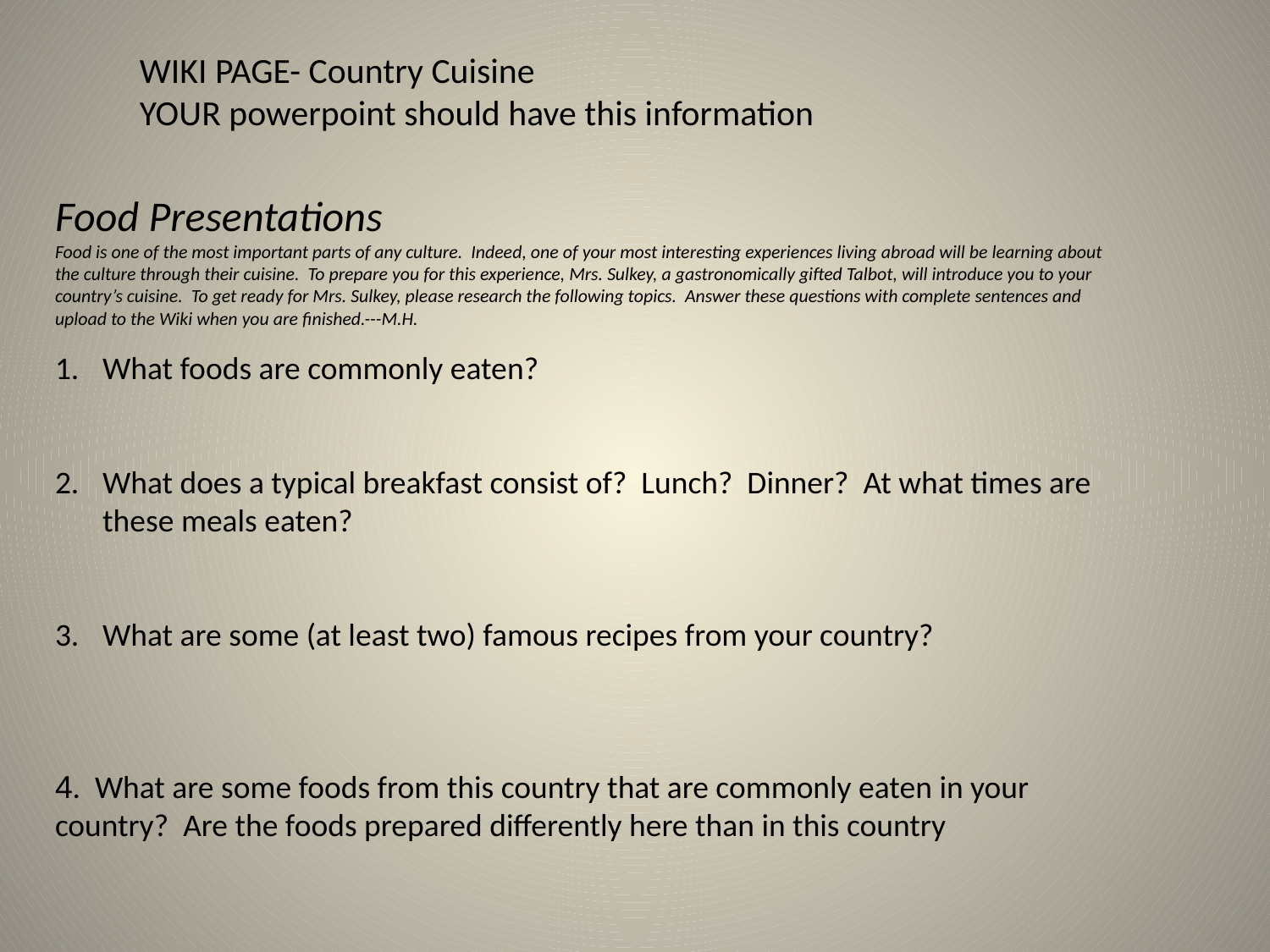

WIKI PAGE- Country Cuisine
YOUR powerpoint should have this information
Food Presentations
Food is one of the most important parts of any culture.  Indeed, one of your most interesting experiences living abroad will be learning about the culture through their cuisine.  To prepare you for this experience, Mrs. Sulkey, a gastronomically gifted Talbot, will introduce you to your country’s cuisine.  To get ready for Mrs. Sulkey, please research the following topics.  Answer these questions with complete sentences and upload to the Wiki when you are finished.---M.H.

What foods are commonly eaten?

What does a typical breakfast consist of?  Lunch?  Dinner?  At what times are these meals eaten?

What are some (at least two) famous recipes from your country?

4.  What are some foods from this country that are commonly eaten in your country?  Are the foods prepared differently here than in this country